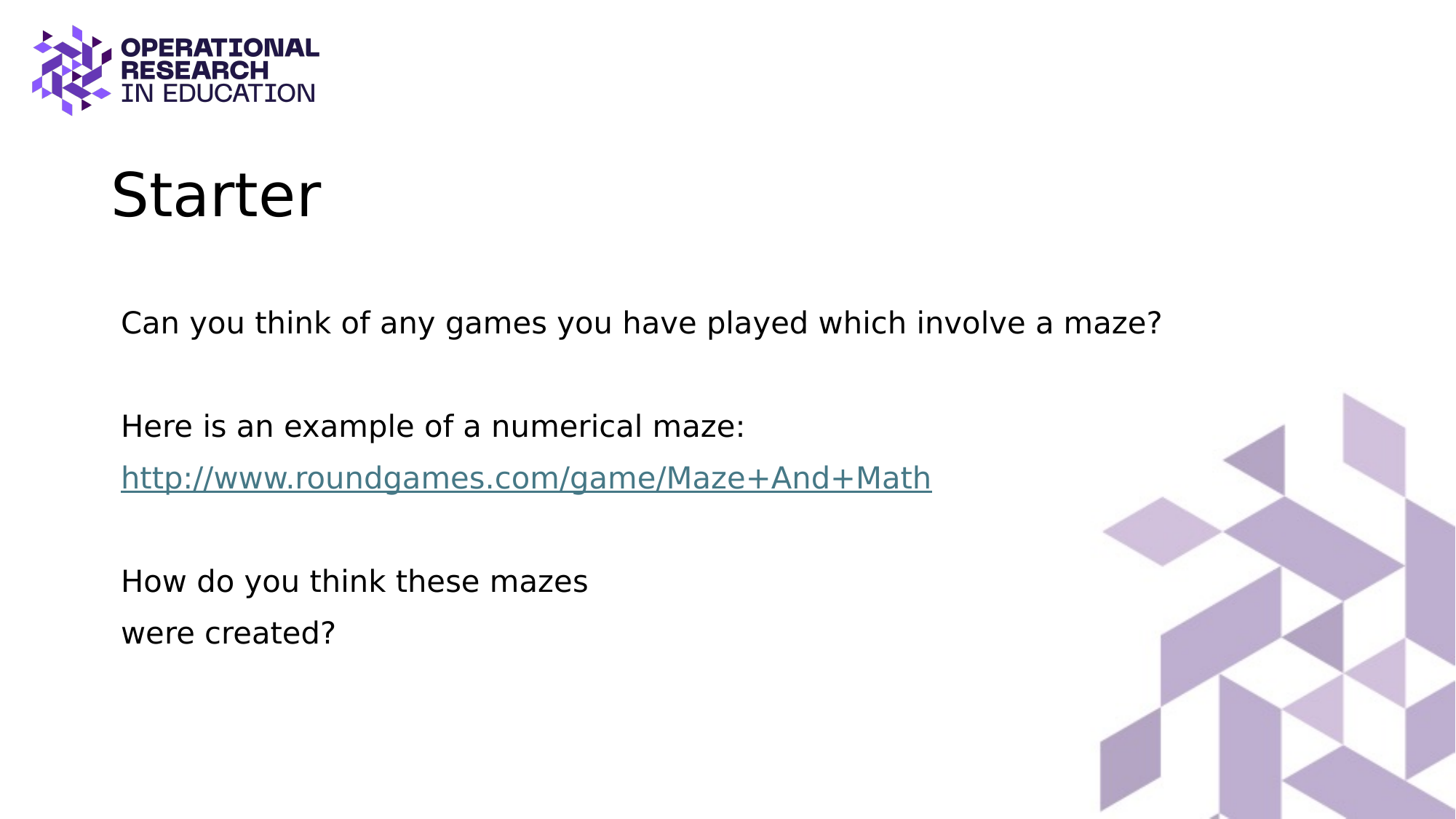

# Starter
Can you think of any games you have played which involve a maze?

Here is an example of a numerical maze:
http://www.roundgames.com/game/Maze+And+Math

How do you think these mazes
were created?